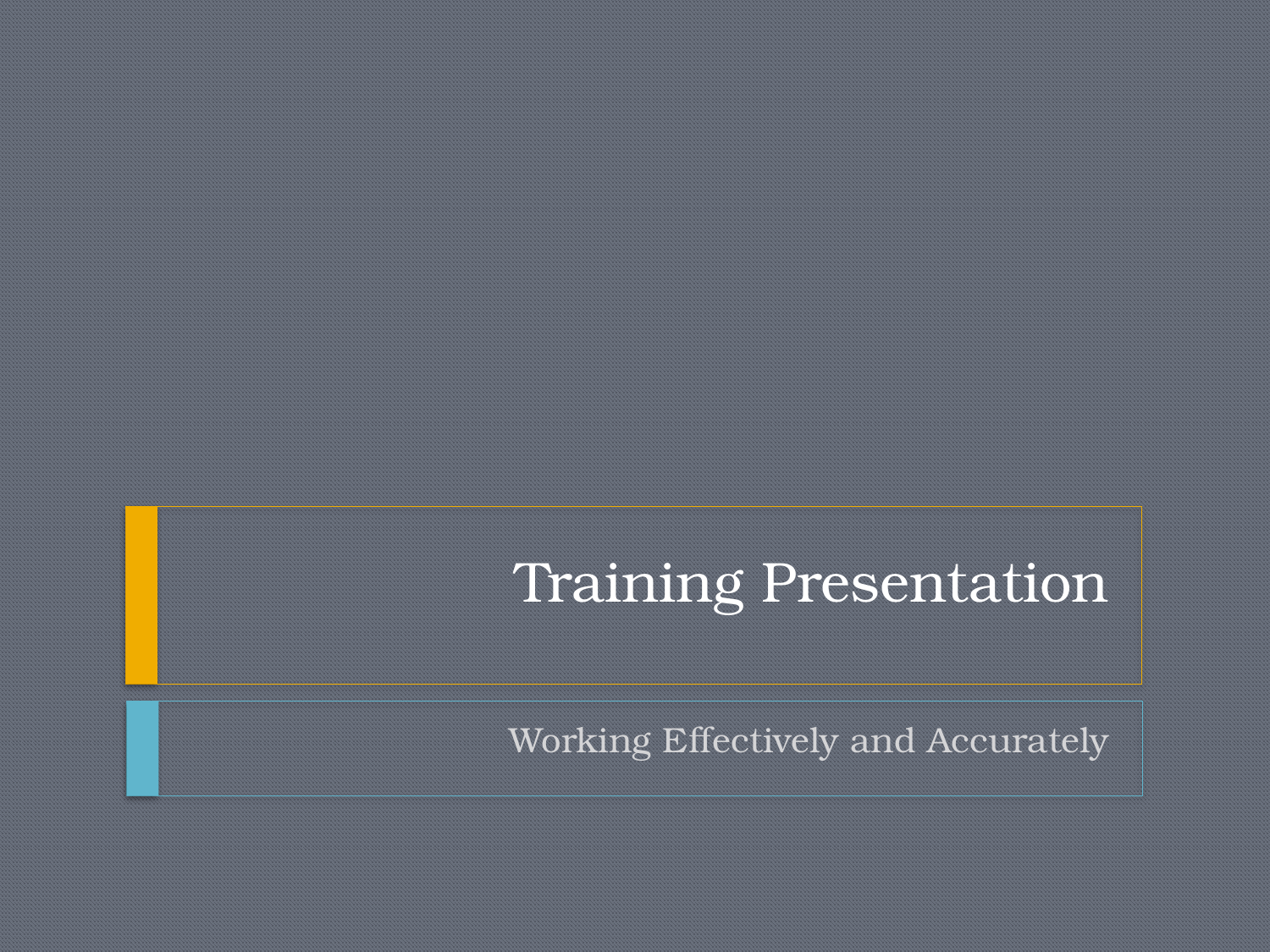

# Training Presentation
Working Effectively and Accurately